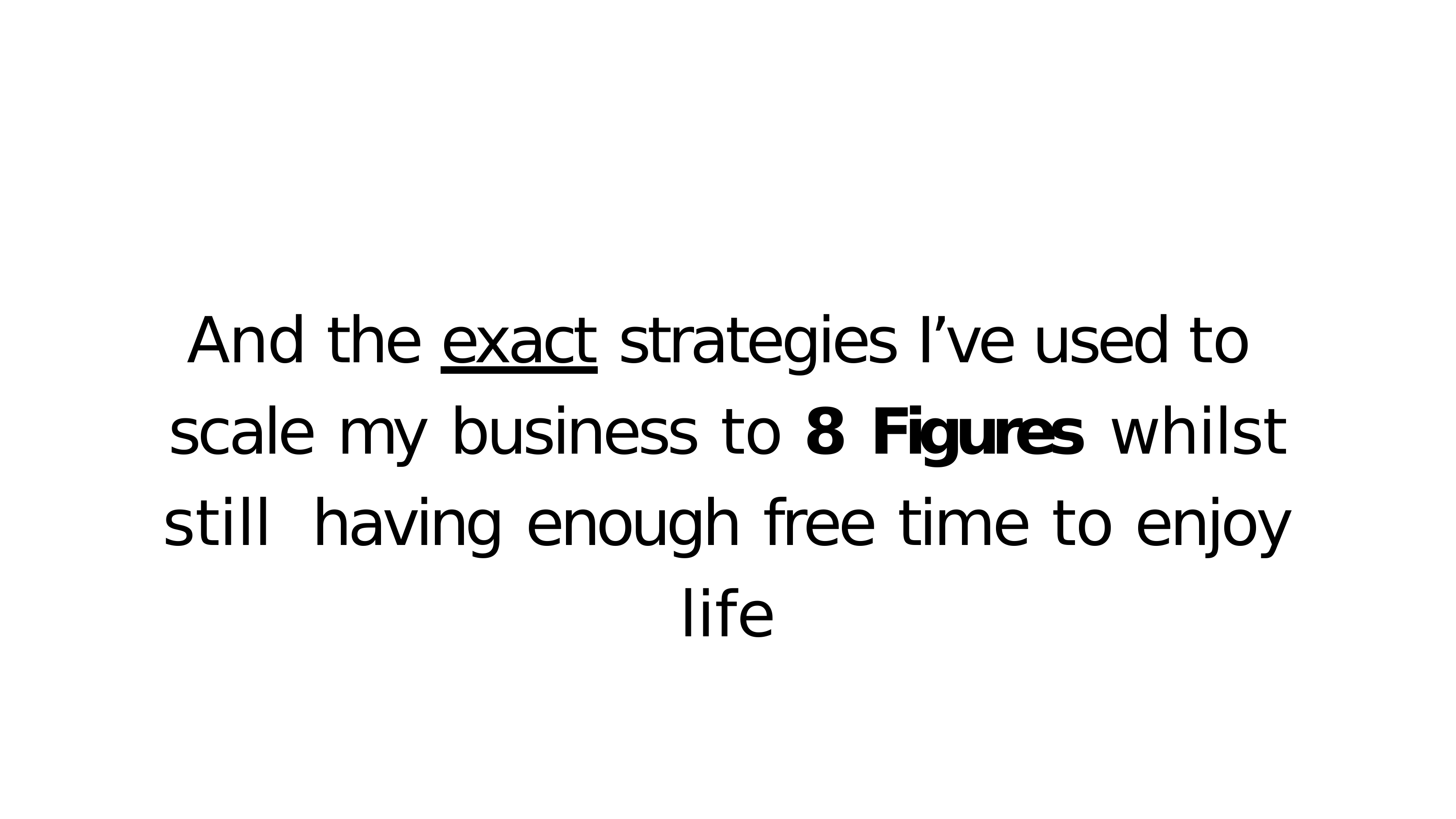

# And the exact strategies I’ve used to  scale my business to 8 Figures whilst still  having enough free time to enjoy life